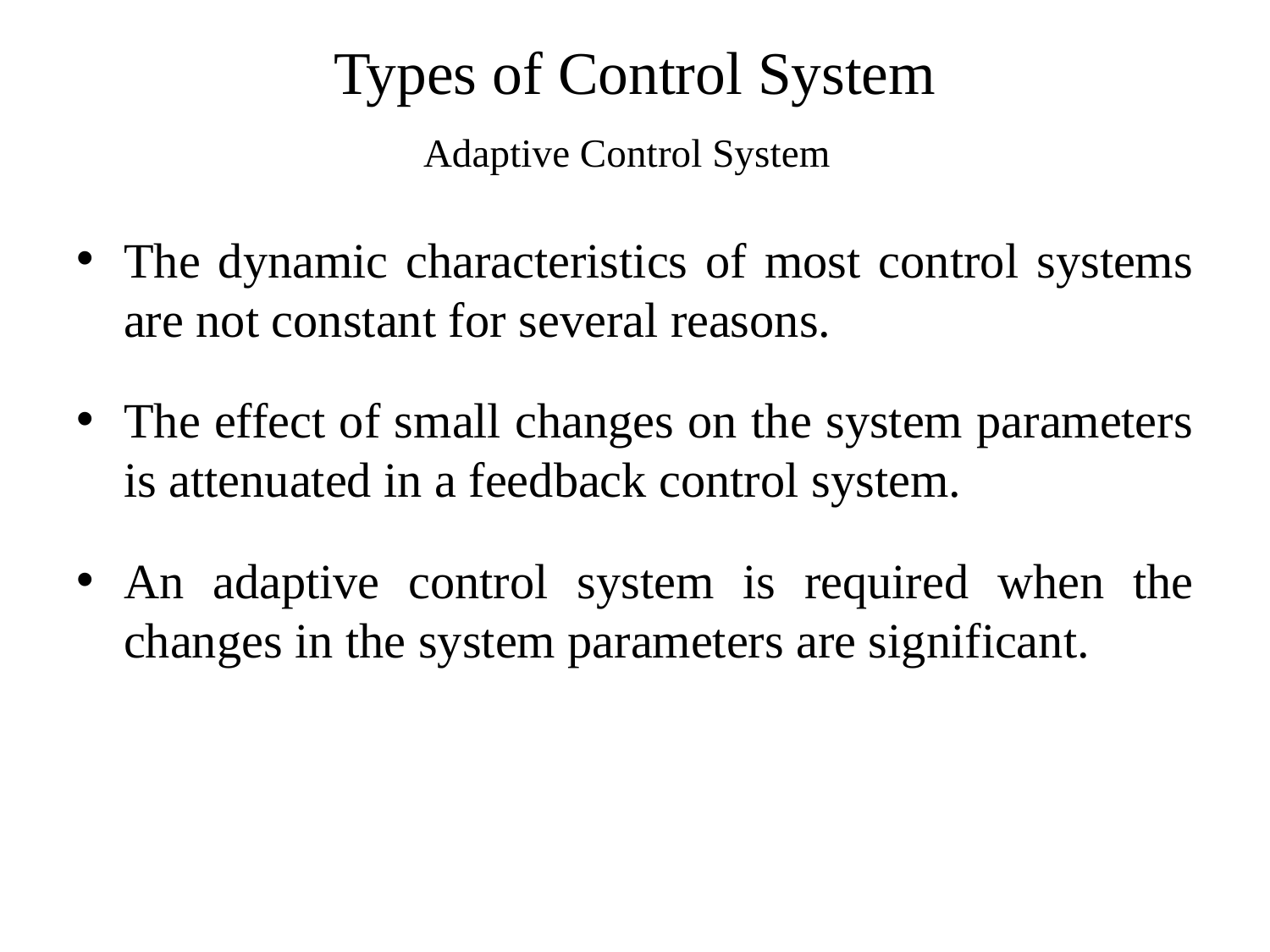

# Types of Control System Adaptive Control System
The dynamic characteristics of most control systems are not constant for several reasons.
The effect of small changes on the system parameters is attenuated in a feedback control system.
An adaptive control system is required when the changes in the system parameters are significant.